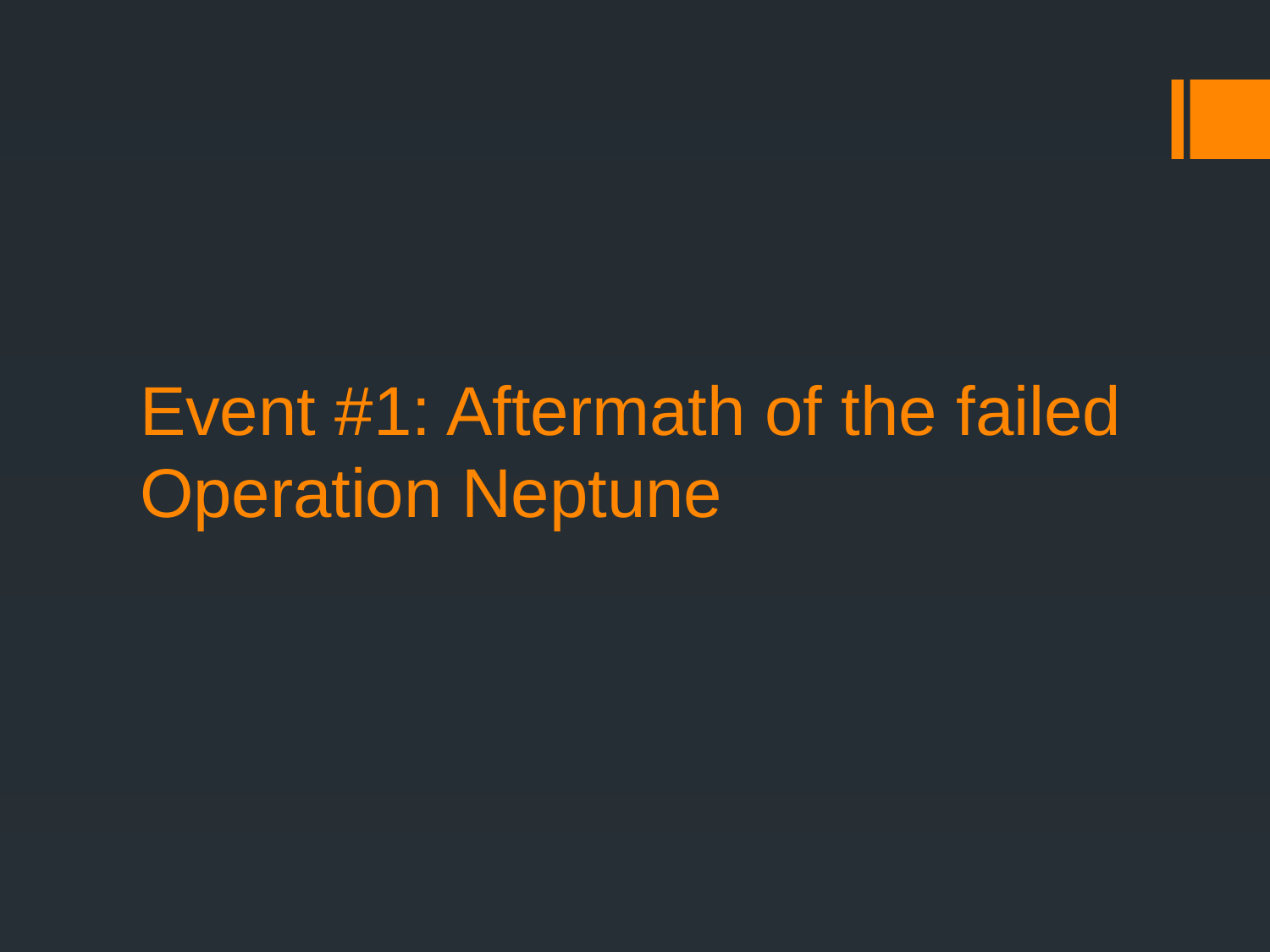

# Event #1: Aftermath of the failed Operation Neptune